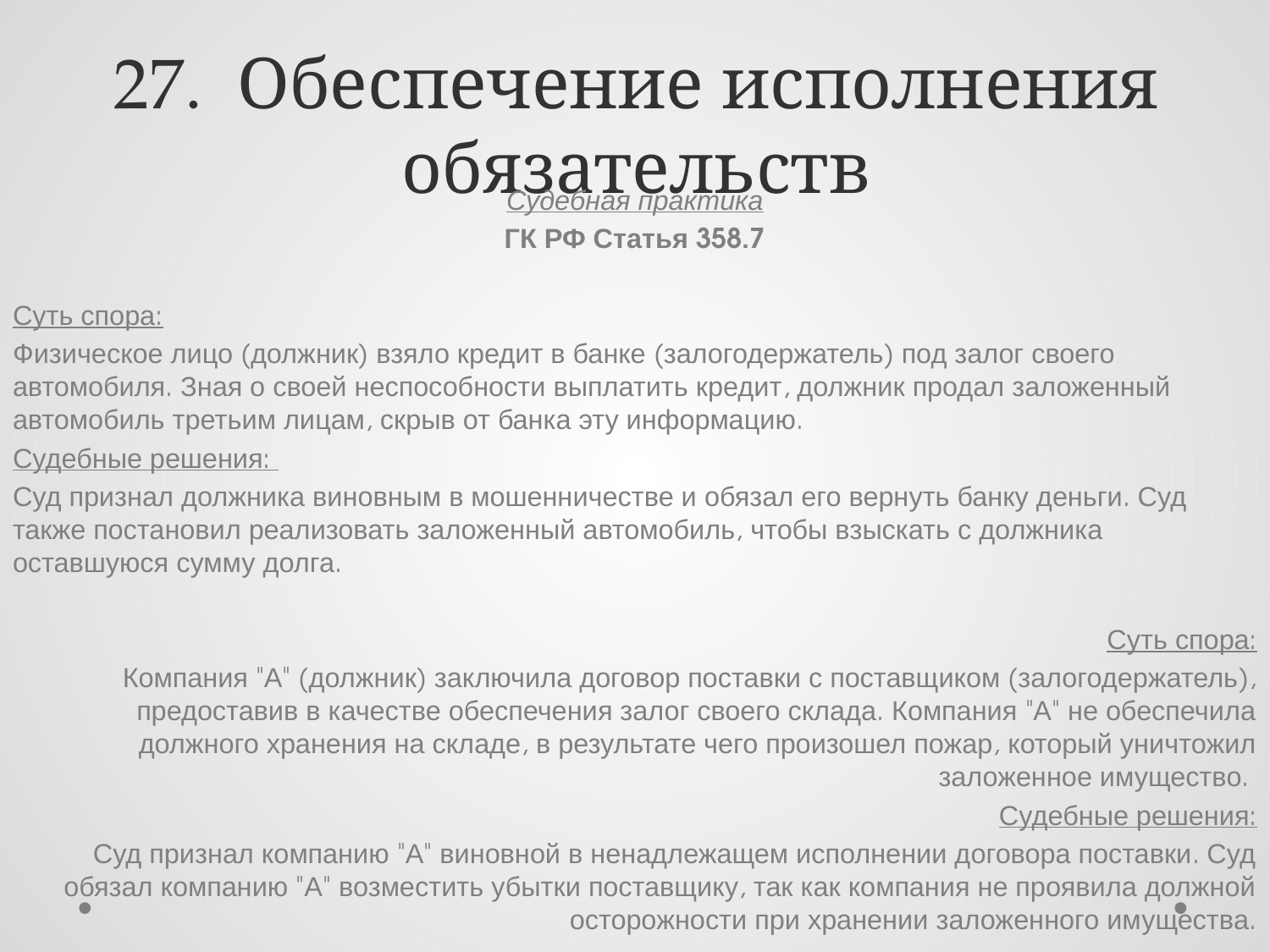

# 27.  Обеспечение исполнения обязательств
Судебная практика
ГК РФ Статья 358.7

Суть спора:
Физическое лицо (должник) взяло кредит в банке (залогодержатель) под залог своего автомобиля. Зная о своей неспособности выплатить кредит, должник продал заложенный автомобиль третьим лицам, скрыв от банка эту информацию.
Судебные решения:
Суд признал должника виновным в мошенничестве и обязал его вернуть банку деньги. Суд также постановил реализовать заложенный автомобиль, чтобы взыскать с должника оставшуюся сумму долга.

Суть спора:
Компания "А" (должник) заключила договор поставки с поставщиком (залогодержатель), предоставив в качестве обеспечения залог своего склада. Компания "А" не обеспечила должного хранения на складе, в результате чего произошел пожар, который уничтожил заложенное имущество.
Судебные решения:
Суд признал компанию "А" виновной в ненадлежащем исполнении договора поставки. Суд обязал компанию "А" возместить убытки поставщику, так как компания не проявила должной осторожности при хранении заложенного имущества.